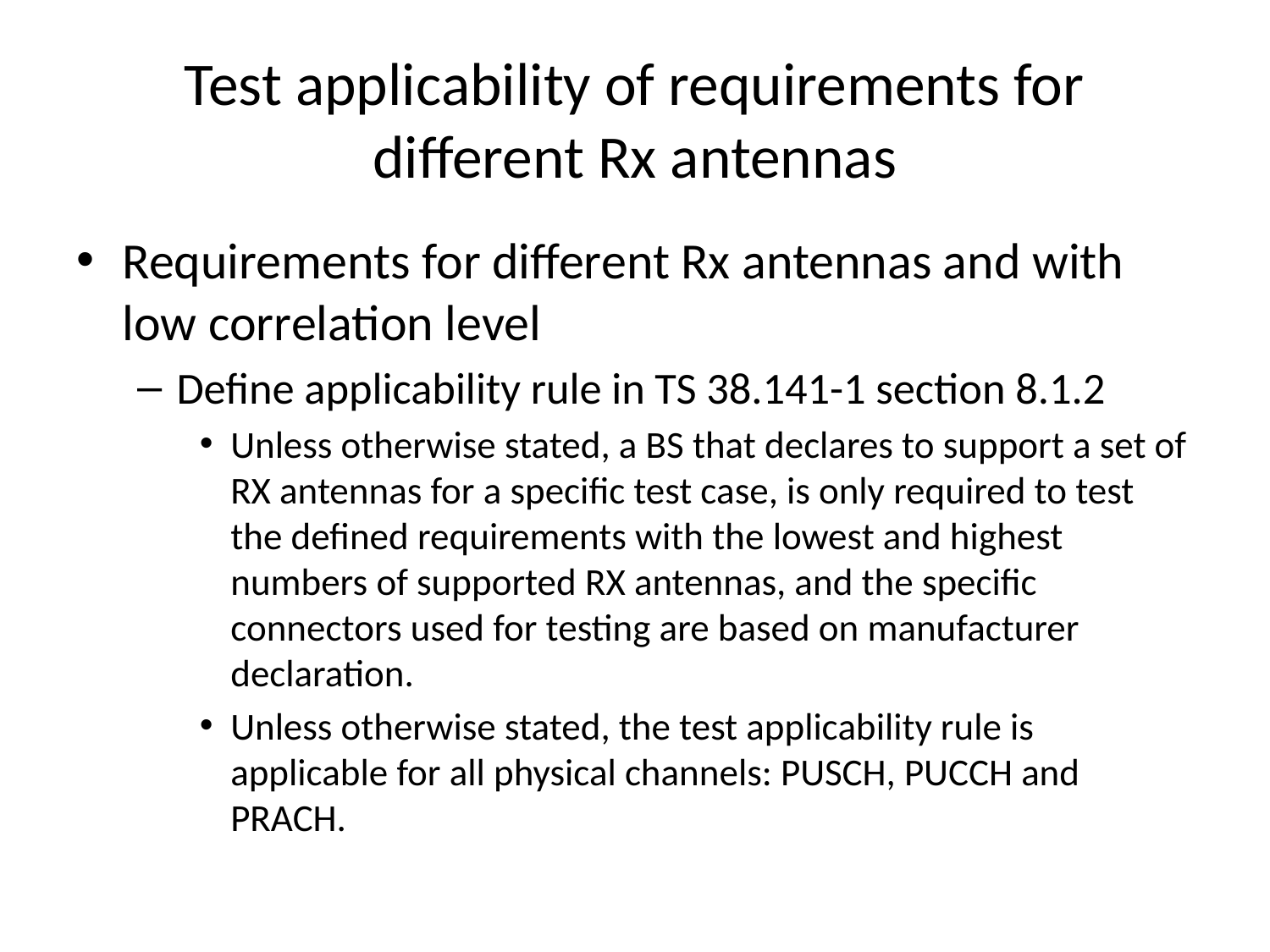

# Test applicability of requirements for different Rx antennas
Requirements for different Rx antennas and with low correlation level
Define applicability rule in TS 38.141-1 section 8.1.2
Unless otherwise stated, a BS that declares to support a set of RX antennas for a specific test case, is only required to test the defined requirements with the lowest and highest numbers of supported RX antennas, and the specific connectors used for testing are based on manufacturer declaration.
Unless otherwise stated, the test applicability rule is applicable for all physical channels: PUSCH, PUCCH and PRACH.